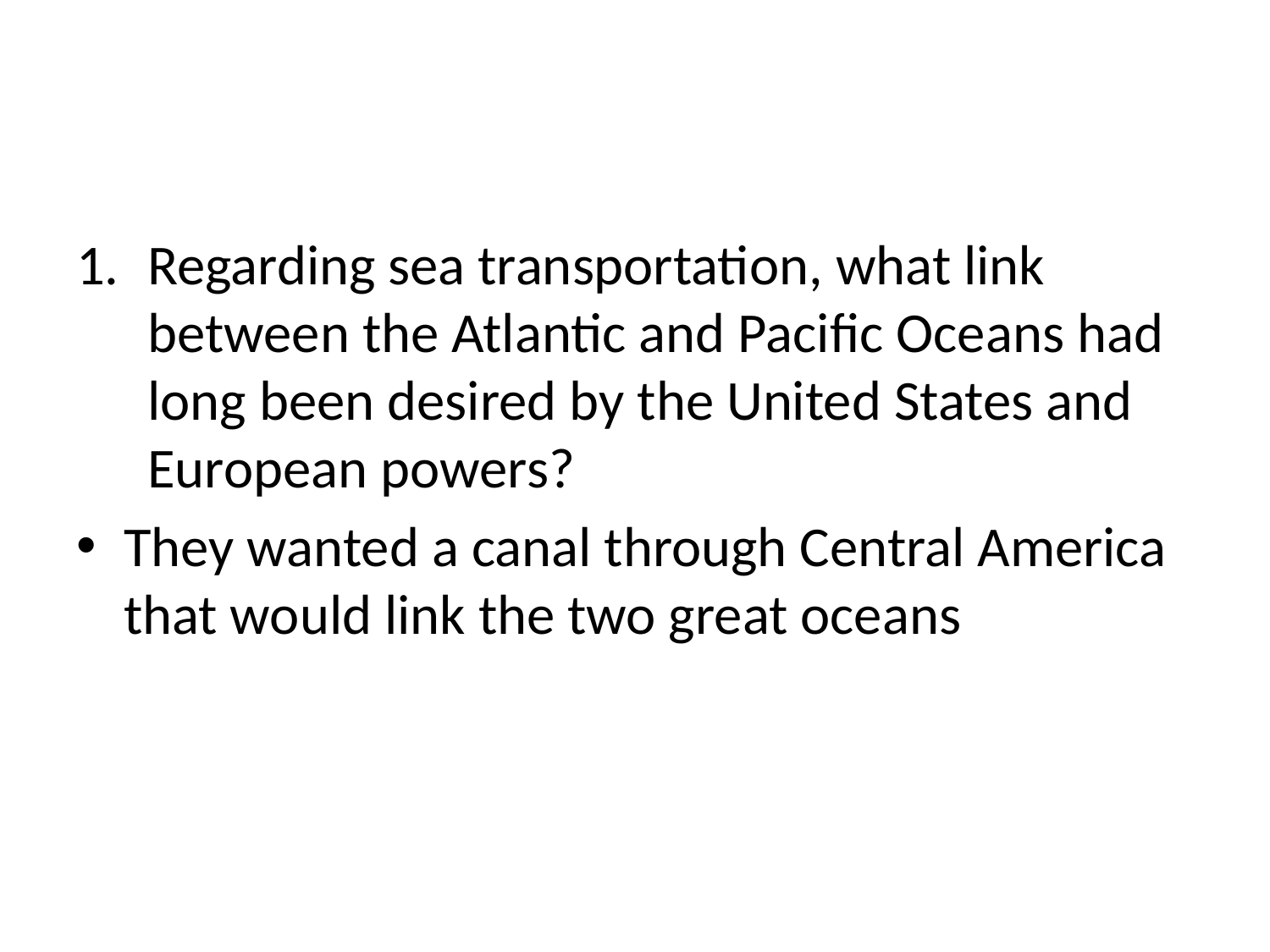

#
Regarding sea transportation, what link between the Atlantic and Pacific Oceans had long been desired by the United States and European powers?
They wanted a canal through Central America that would link the two great oceans